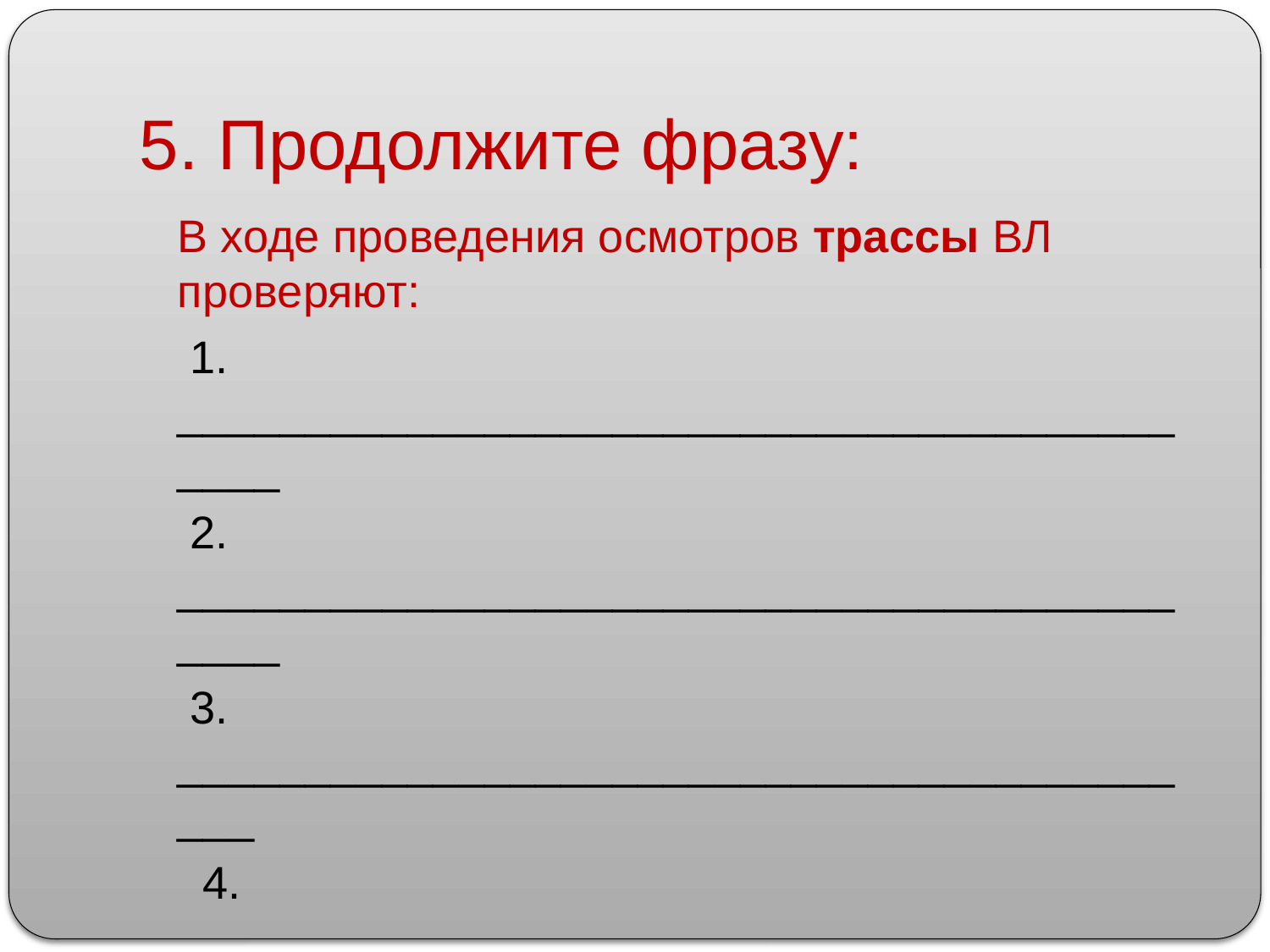

# 5. Продолжите фразу:
   В ходе проведения осмотров трассы ВЛ проверяют:
    1. ___________________________________________
    2. ___________________________________________
    3. __________________________________________
     4. ____________________________________________